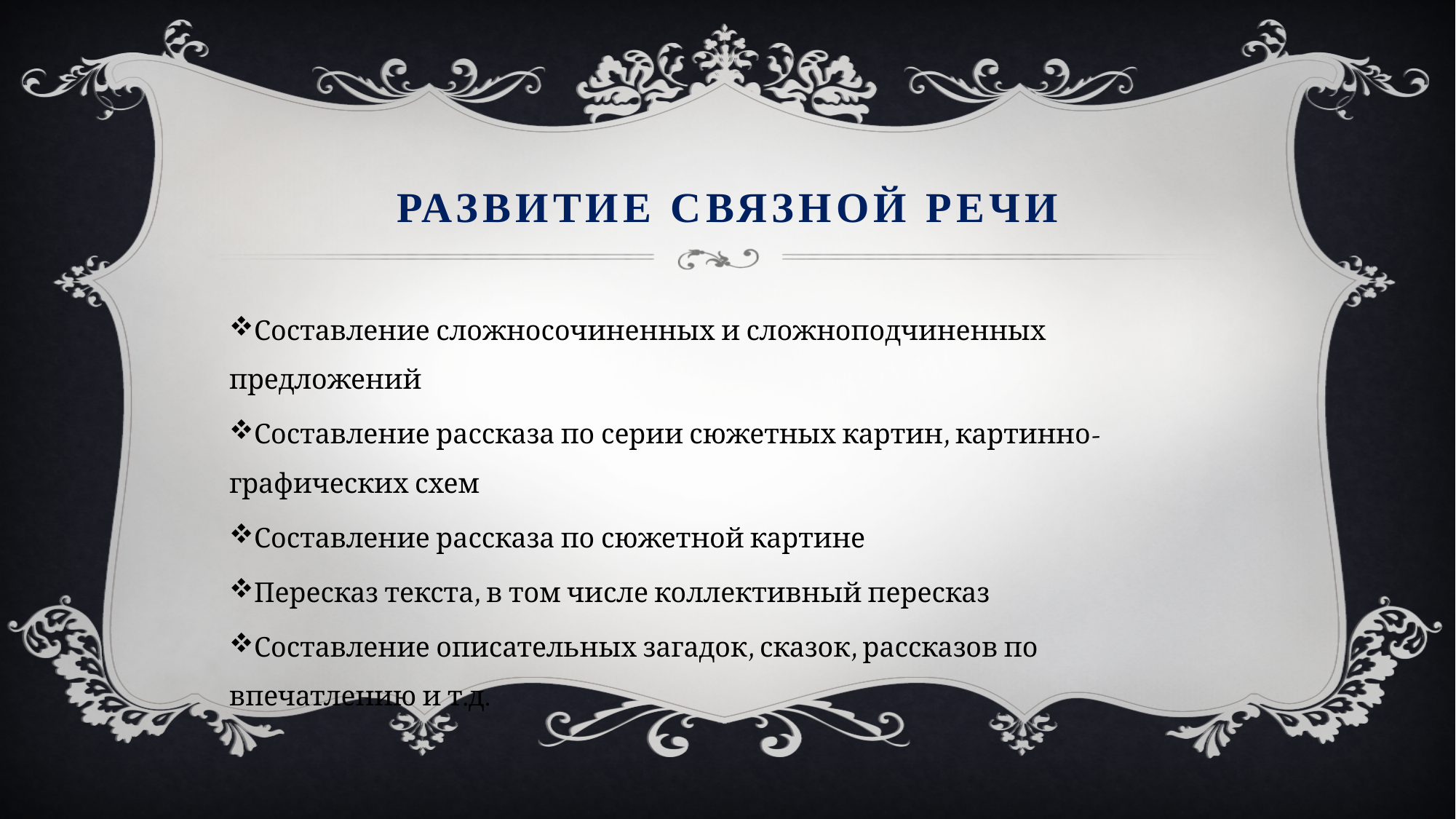

# Развитие связной речи
Составление сложносочиненных и сложноподчиненных предложений
Составление рассказа по серии сюжетных картин, картинно-графических схем
Составление рассказа по сюжетной картине
Пересказ текста, в том числе коллективный пересказ
Составление описательных загадок, сказок, рассказов по впечатлению и т.д.